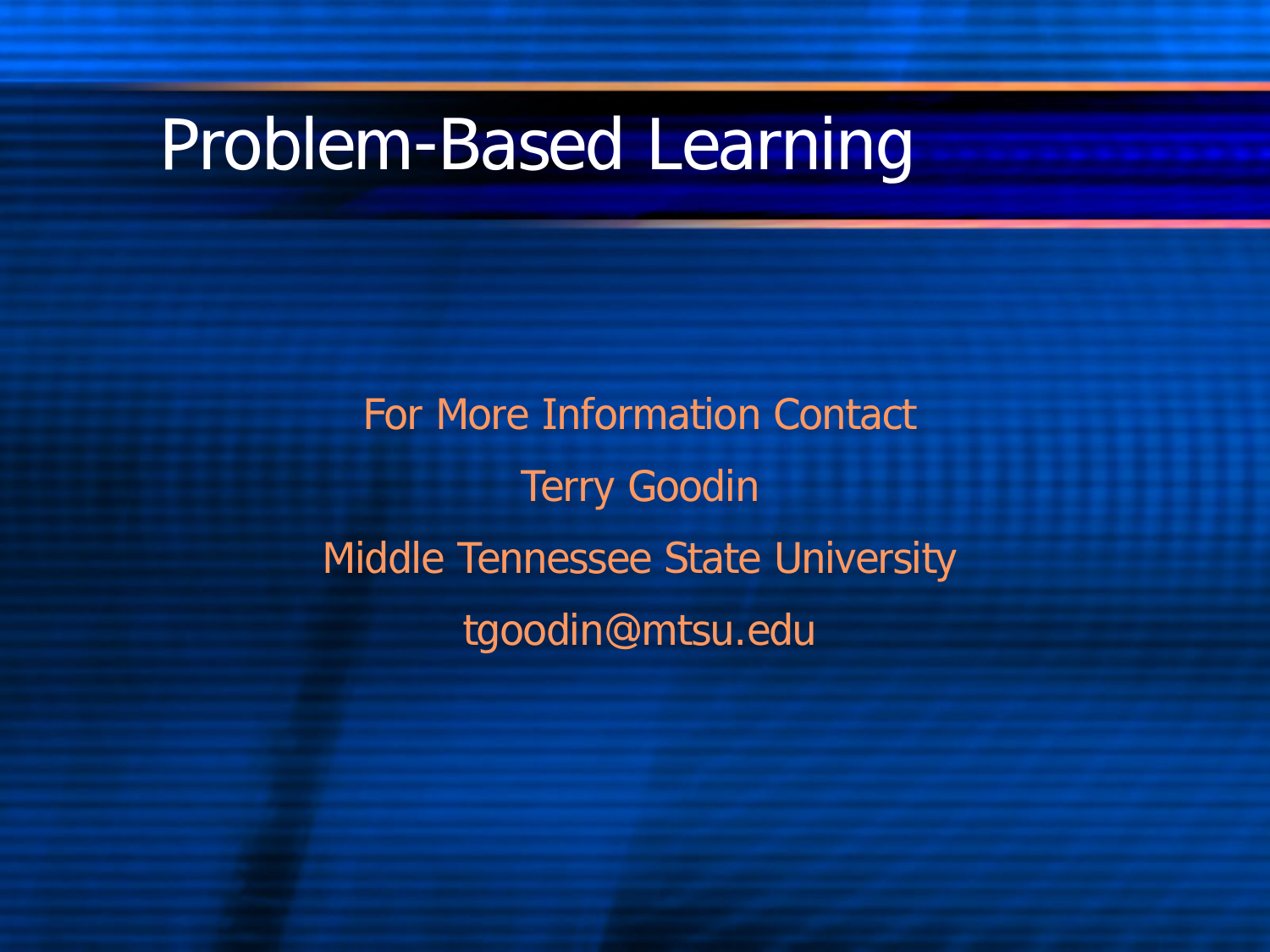

Problem-Based Learning
For More Information Contact
Terry Goodin
Middle Tennessee State University
tgoodin@mtsu.edu